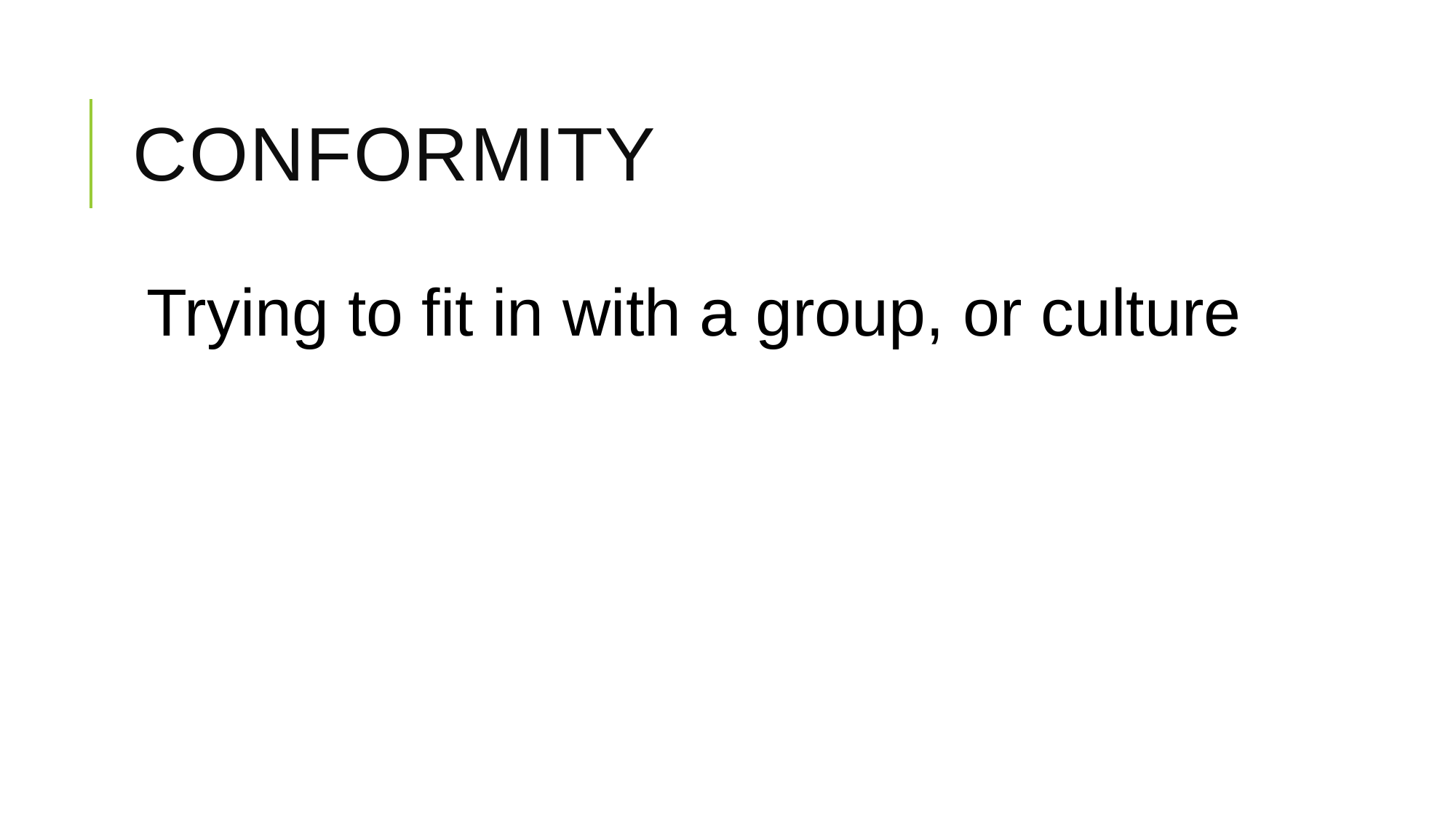

# conformity
Trying to fit in with a group, or culture